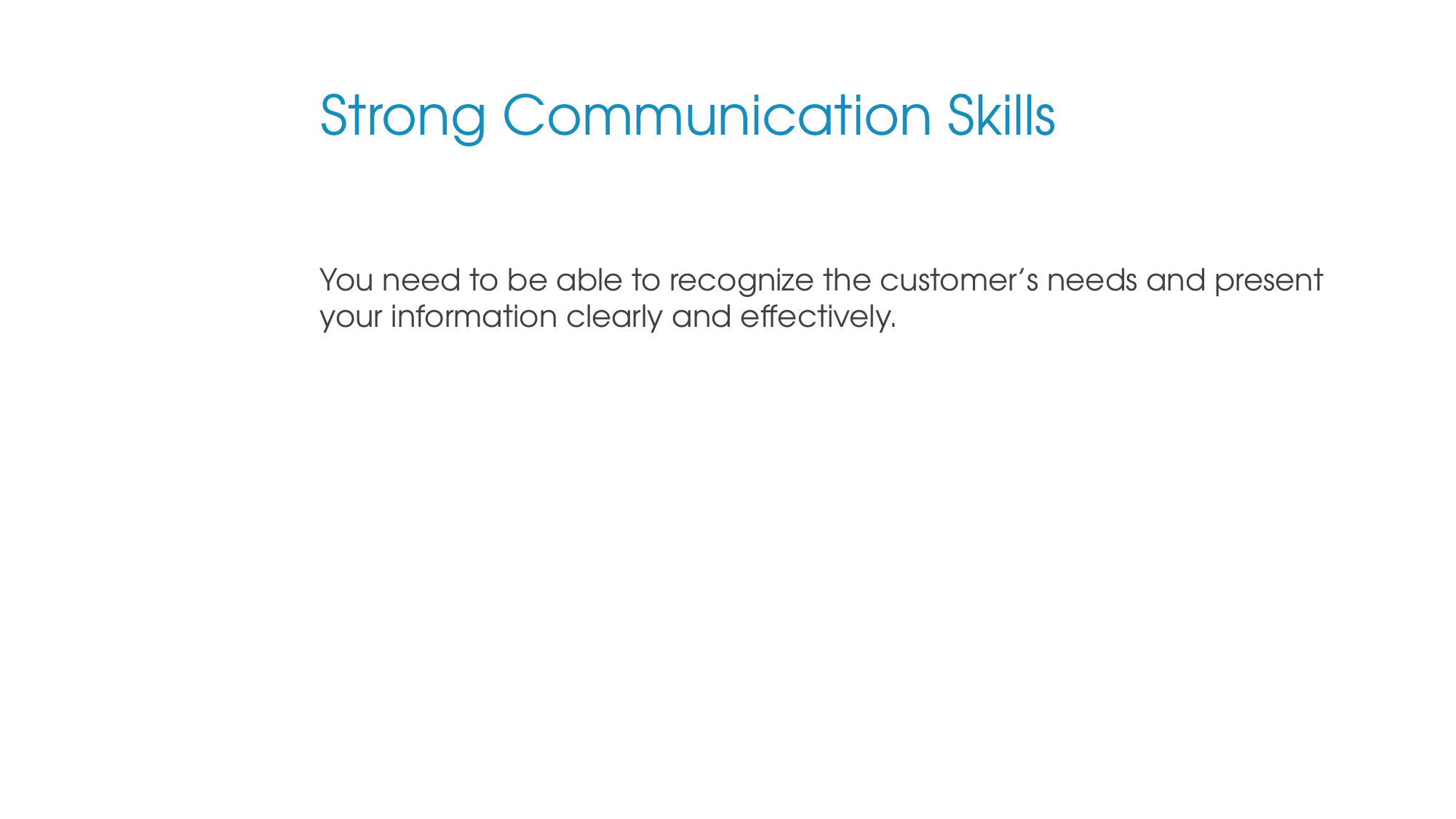

# Strong Communication Skills
You need to be able to recognize the customer’s needs and present your information clearly and effectively.